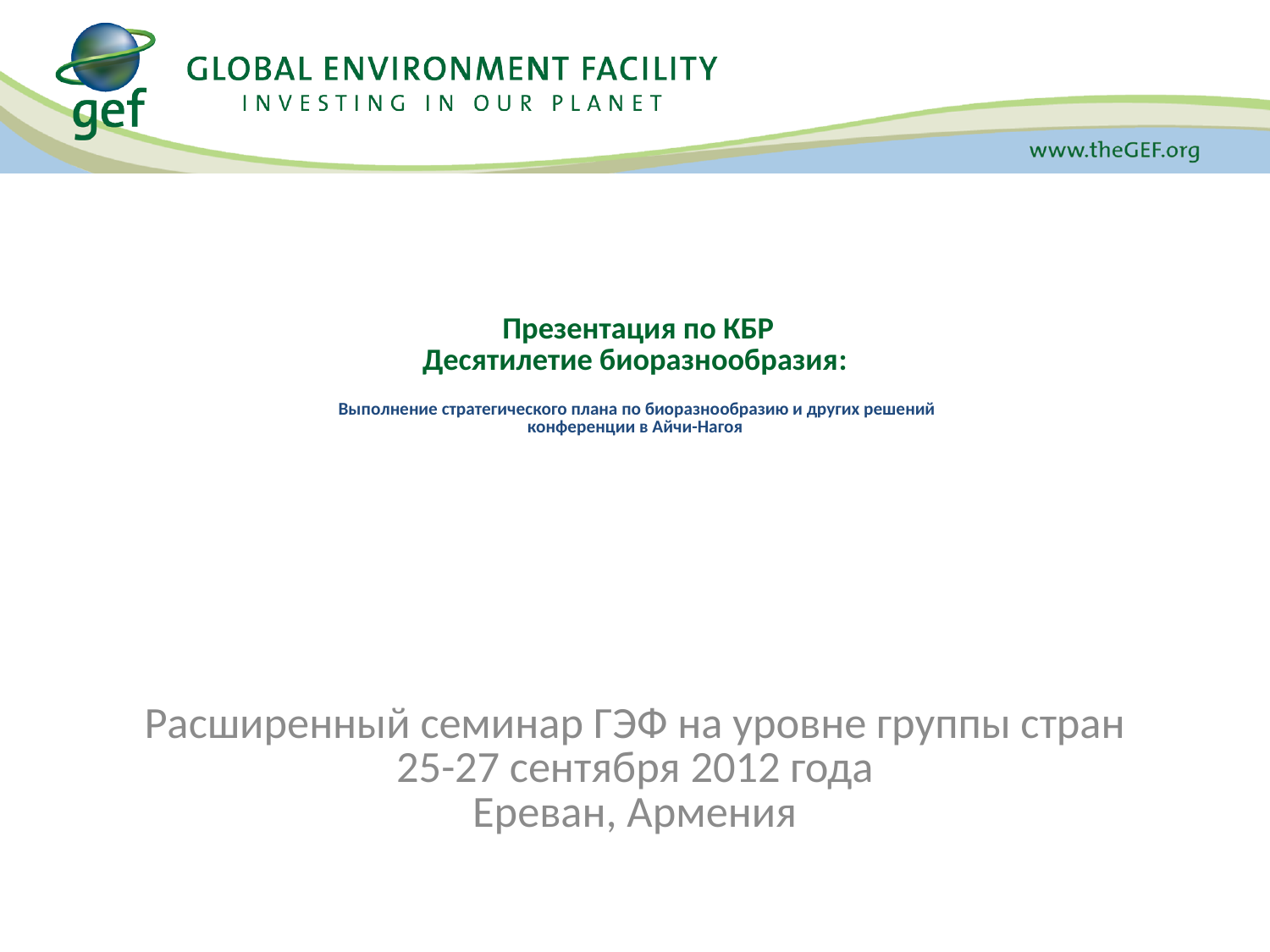

# Презентация по КБР Десятилетие биоразнообразия: Выполнение стратегического плана по биоразнообразию и других решений конференции в Айчи-Нагоя
Расширенный семинар ГЭФ на уровне группы стран
25-27 сентября 2012 года
Ереван, Армения